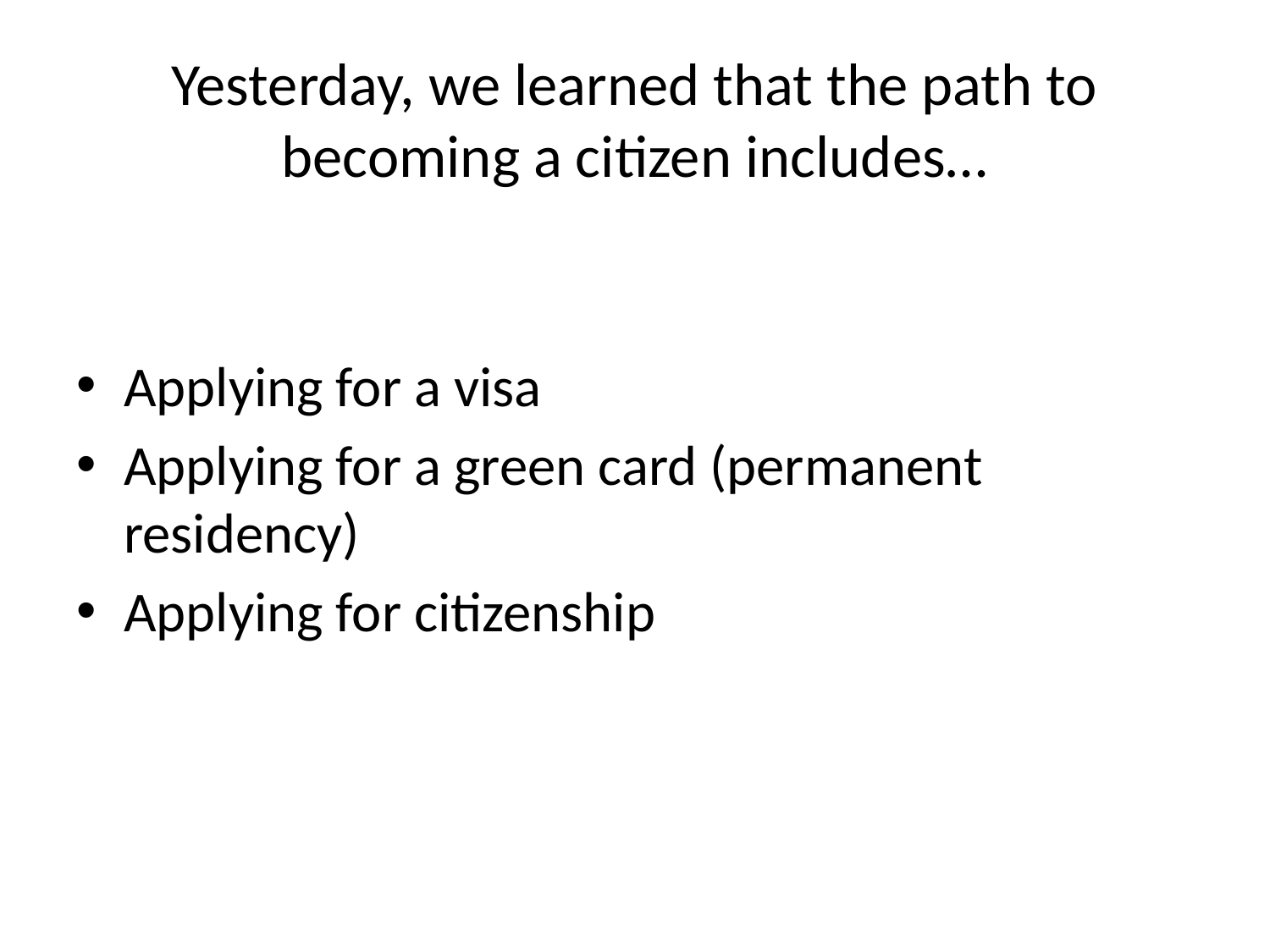

# Yesterday, we learned that the path to becoming a citizen includes…
Applying for a visa
Applying for a green card (permanent residency)
Applying for citizenship